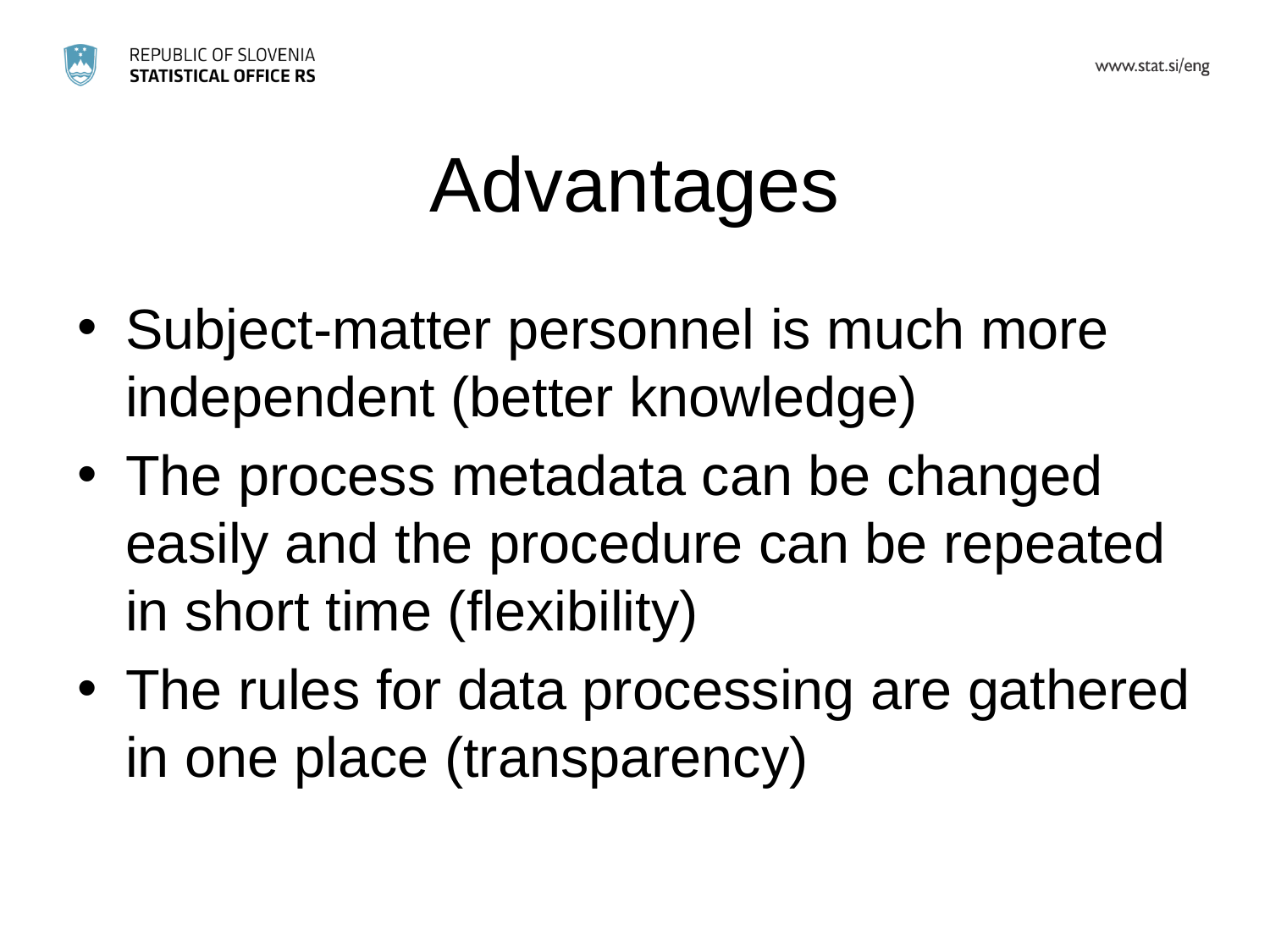

# Advantages
Subject-matter personnel is much more independent (better knowledge)
The process metadata can be changed easily and the procedure can be repeated in short time (flexibility)
The rules for data processing are gathered in one place (transparency)